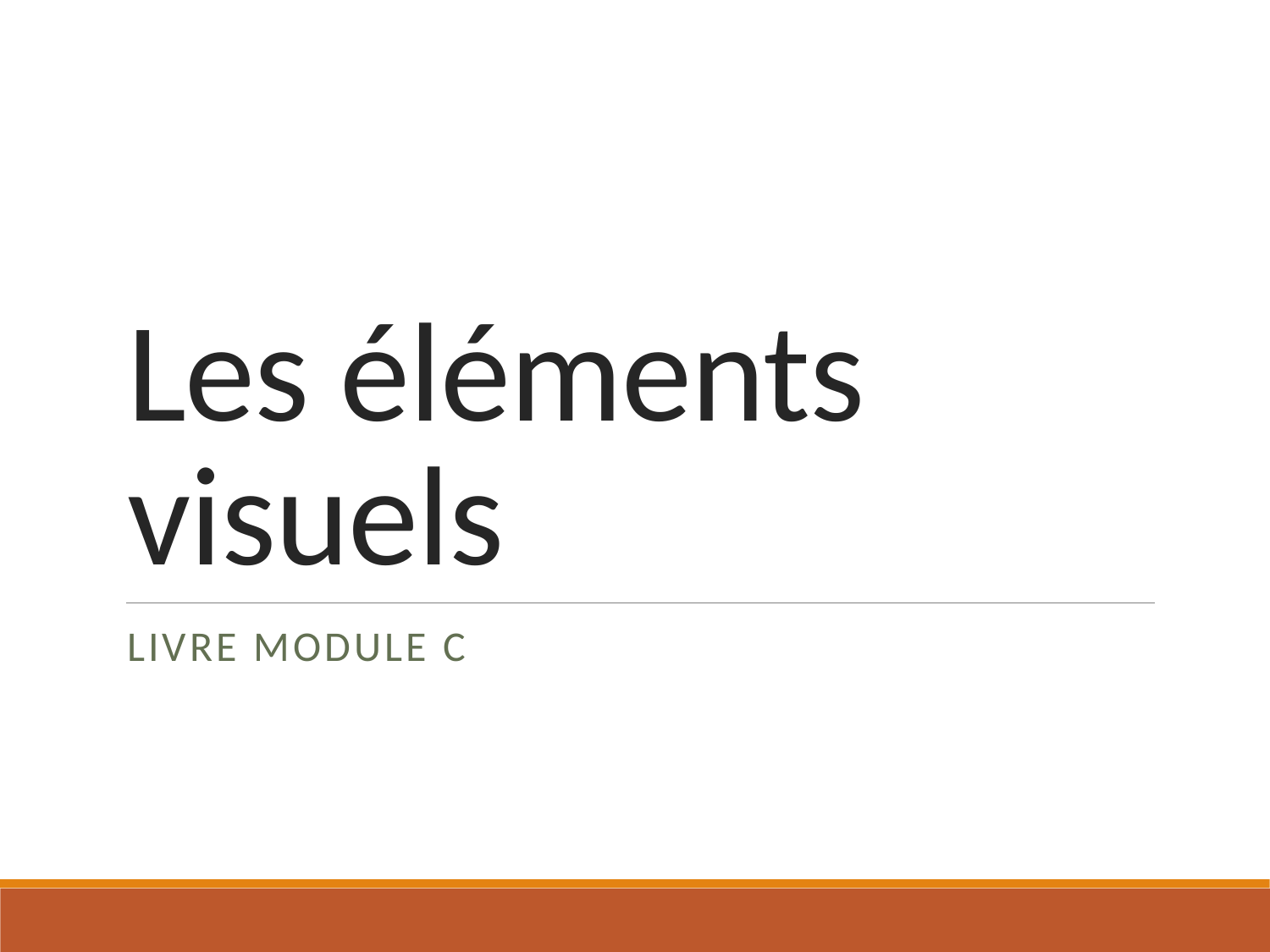

# Les éléments visuels
Livre Module C